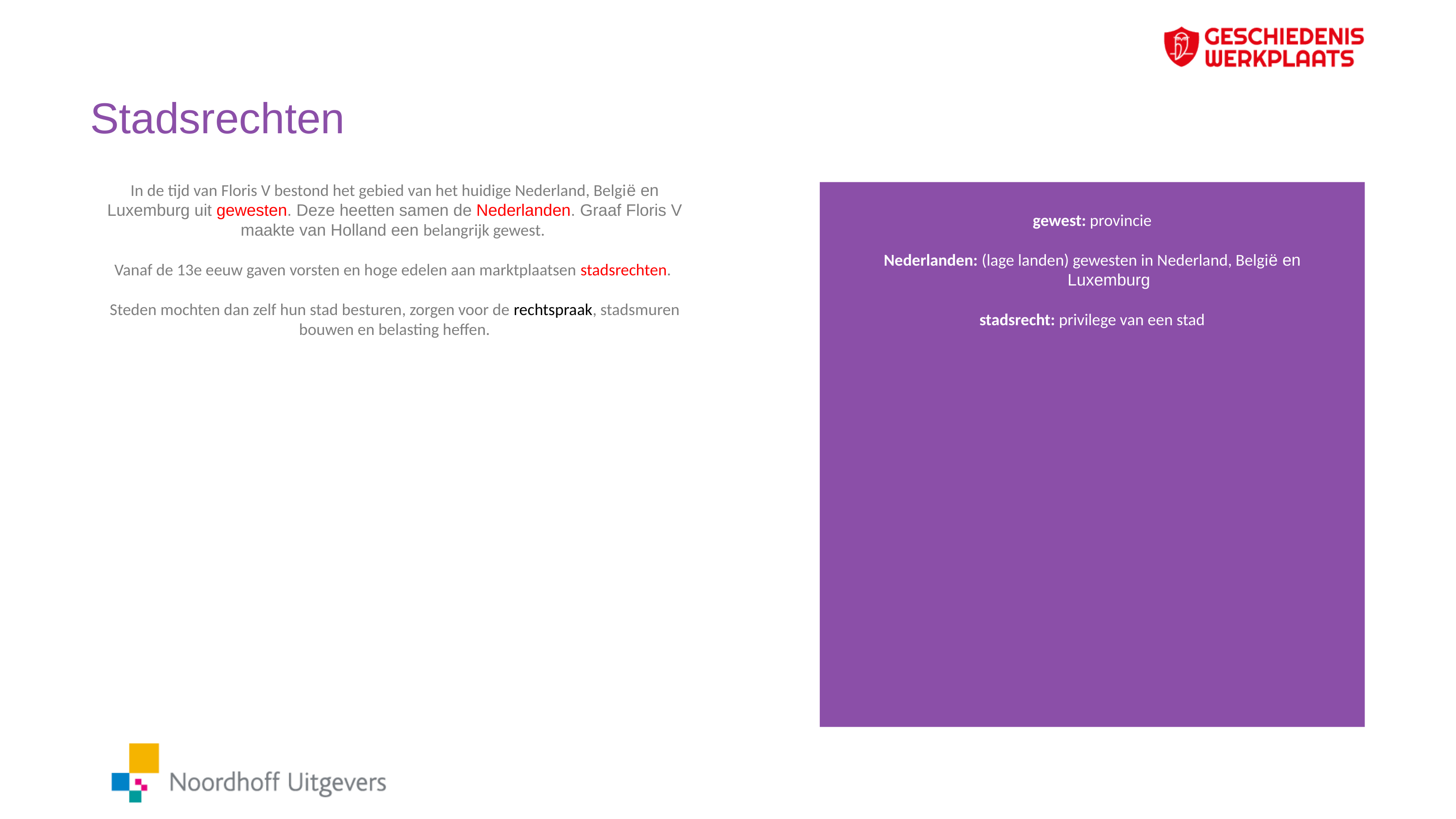

# Stadsrechten
In de tijd van Floris V bestond het gebied van het huidige Nederland, België en Luxemburg uit gewesten. Deze heetten samen de Nederlanden. Graaf Floris V maakte van Holland een belangrijk gewest.

Vanaf de 13e eeuw gaven vorsten en hoge edelen aan marktplaatsen stadsrechten.

Steden mochten dan zelf hun stad besturen, zorgen voor de rechtspraak, stadsmuren bouwen en belasting heffen.

gewest: provincie

Nederlanden: (lage landen) gewesten in Nederland, België en Luxemburg

stadsrecht: privilege van een stad